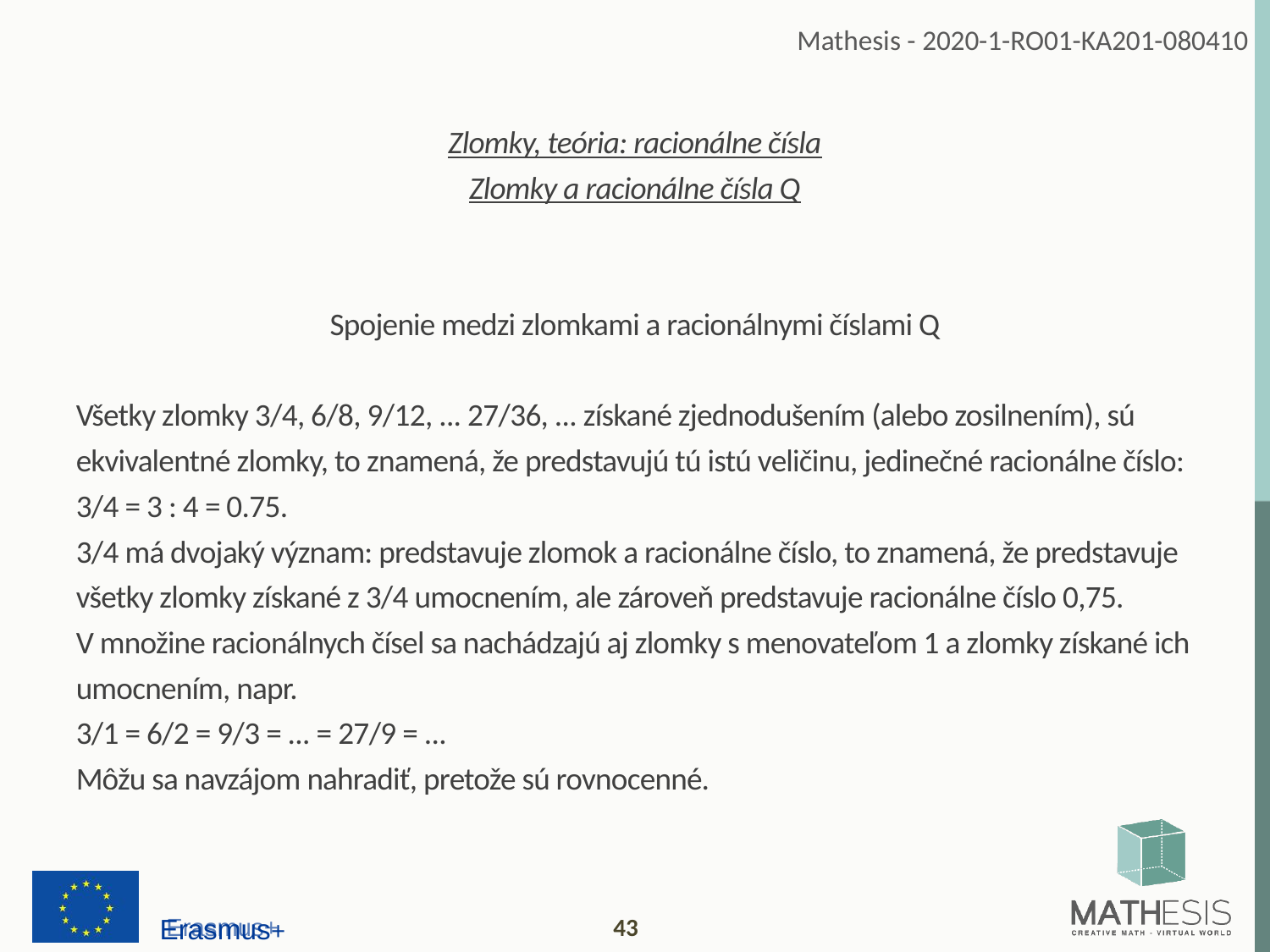

Zlomky, teória: racionálne čísla
Zlomky a racionálne čísla Q

Spojenie medzi zlomkami a racionálnymi číslami Q

Všetky zlomky 3/4, 6/8, 9/12, ... 27/36, ... získané zjednodušením (alebo zosilnením), sú ekvivalentné zlomky, to znamená, že predstavujú tú istú veličinu, jedinečné racionálne číslo:
3/4 = 3 : 4 = 0.75.
3/4 má dvojaký význam: predstavuje zlomok a racionálne číslo, to znamená, že predstavuje všetky zlomky získané z 3/4 umocnením, ale zároveň predstavuje racionálne číslo 0,75.
V množine racionálnych čísel sa nachádzajú aj zlomky s menovateľom 1 a zlomky získané ich umocnením, napr.
3/1 = 6/2 = 9/3 = ... = 27/9 = ...
Môžu sa navzájom nahradiť, pretože sú rovnocenné.